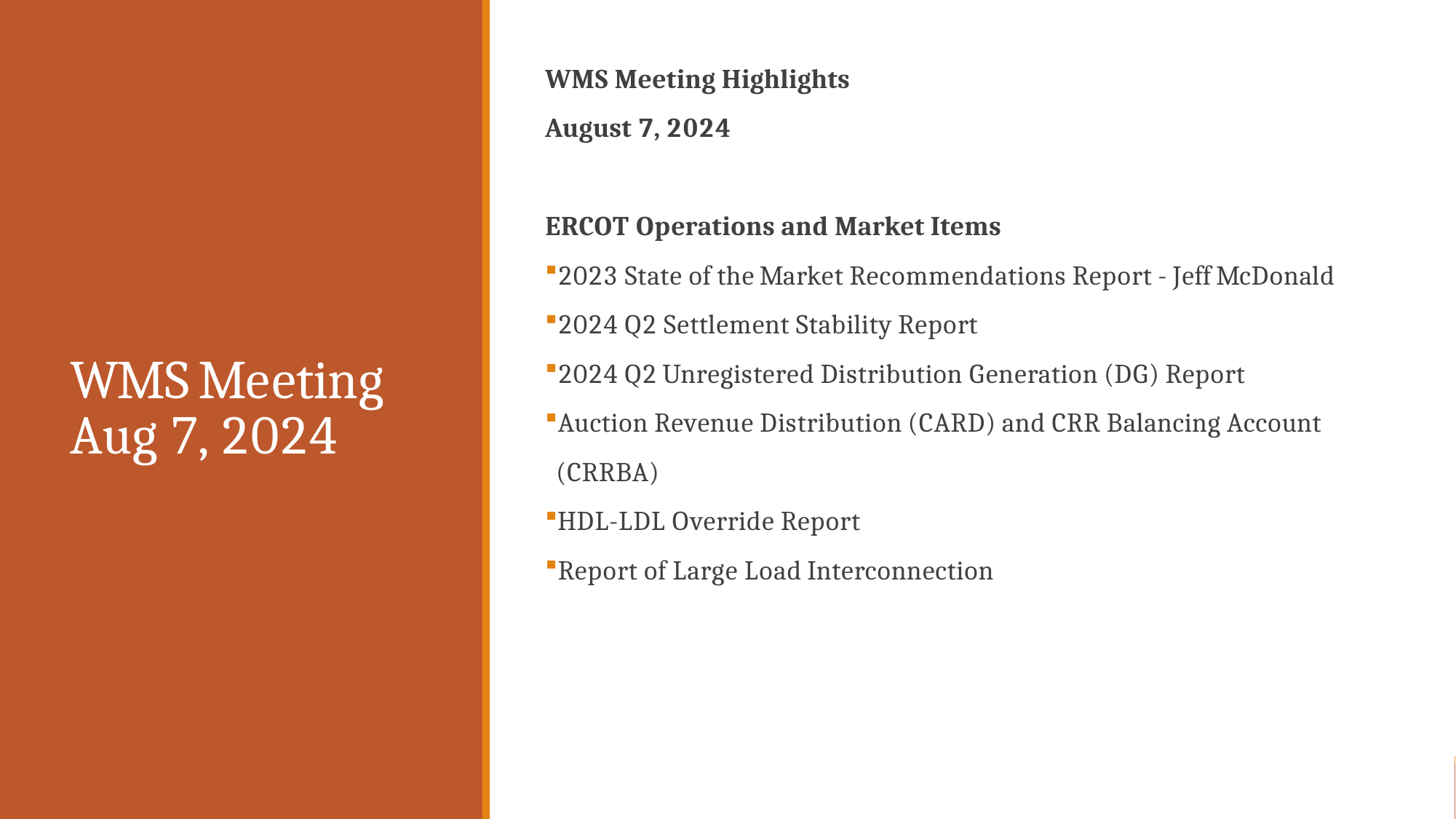

WMS Meeting Highlights
August 7, 2024

ERCOT Operations and Market Items
2023 State of the Market Recommendations Report - Jeff McDonald
2024 Q2 Settlement Stability Report
2024 Q2 Unregistered Distribution Generation (DG) Report
Auction Revenue Distribution (CARD) and CRR Balancing Account (CRRBA)
HDL-LDL Override Report
Report of Large Load Interconnection
# WMS Meeting  Aug 7, 2024